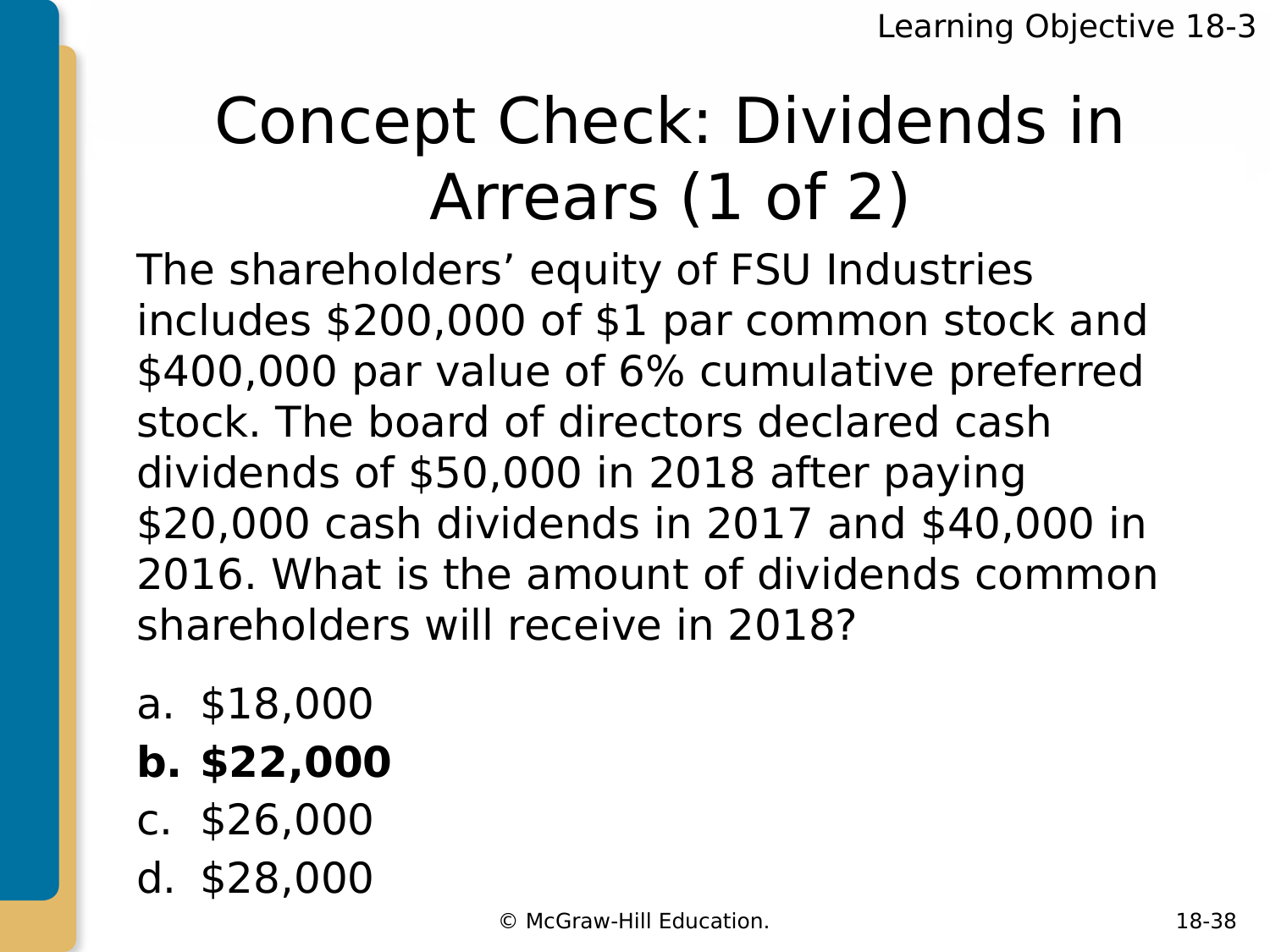

Learning Objective 18-3
# Concept Check: Dividends in Arrears (1 of 2)
The shareholders’ equity of FSU Industries includes $200,000 of $1 par common stock and $400,000 par value of 6% cumulative preferred stock. The board of directors declared cash dividends of $50,000 in 2018 after paying $20,000 cash dividends in 2017 and $40,000 in 2016. What is the amount of dividends common shareholders will receive in 2018?
$18,000
$22,000
$26,000
$28,000